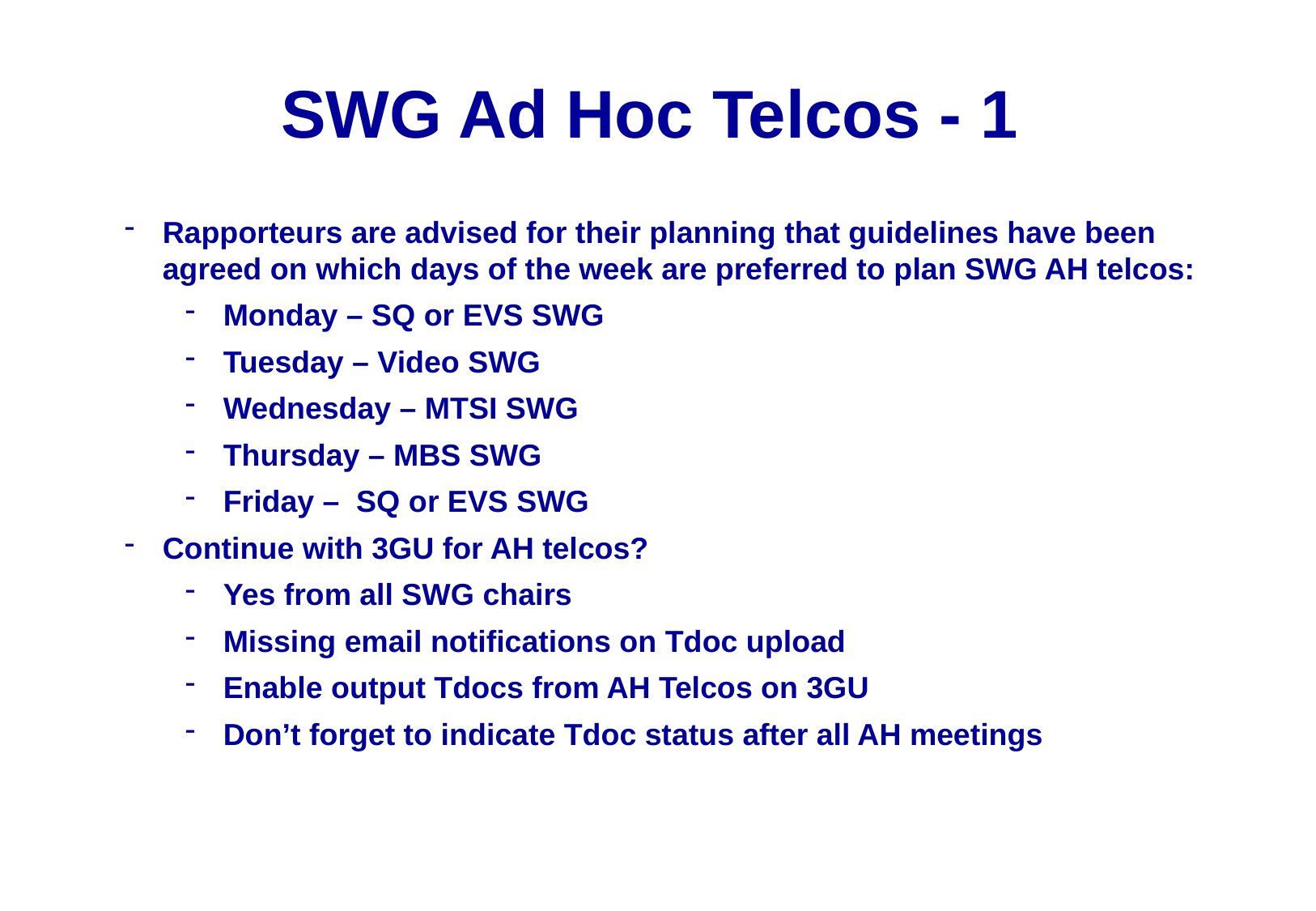

# SWG Ad Hoc Telcos - 1

Rapporteurs are advised for their planning that guidelines have been agreed on which days of the week are preferred to plan SWG AH telcos:
Monday – SQ or EVS SWG
Tuesday – Video SWG
Wednesday – MTSI SWG
Thursday – MBS SWG
Friday –  SQ or EVS SWG
Continue with 3GU for AH telcos?
Yes from all SWG chairs
Missing email notifications on Tdoc upload
Enable output Tdocs from AH Telcos on 3GU
Don’t forget to indicate Tdoc status after all AH meetings